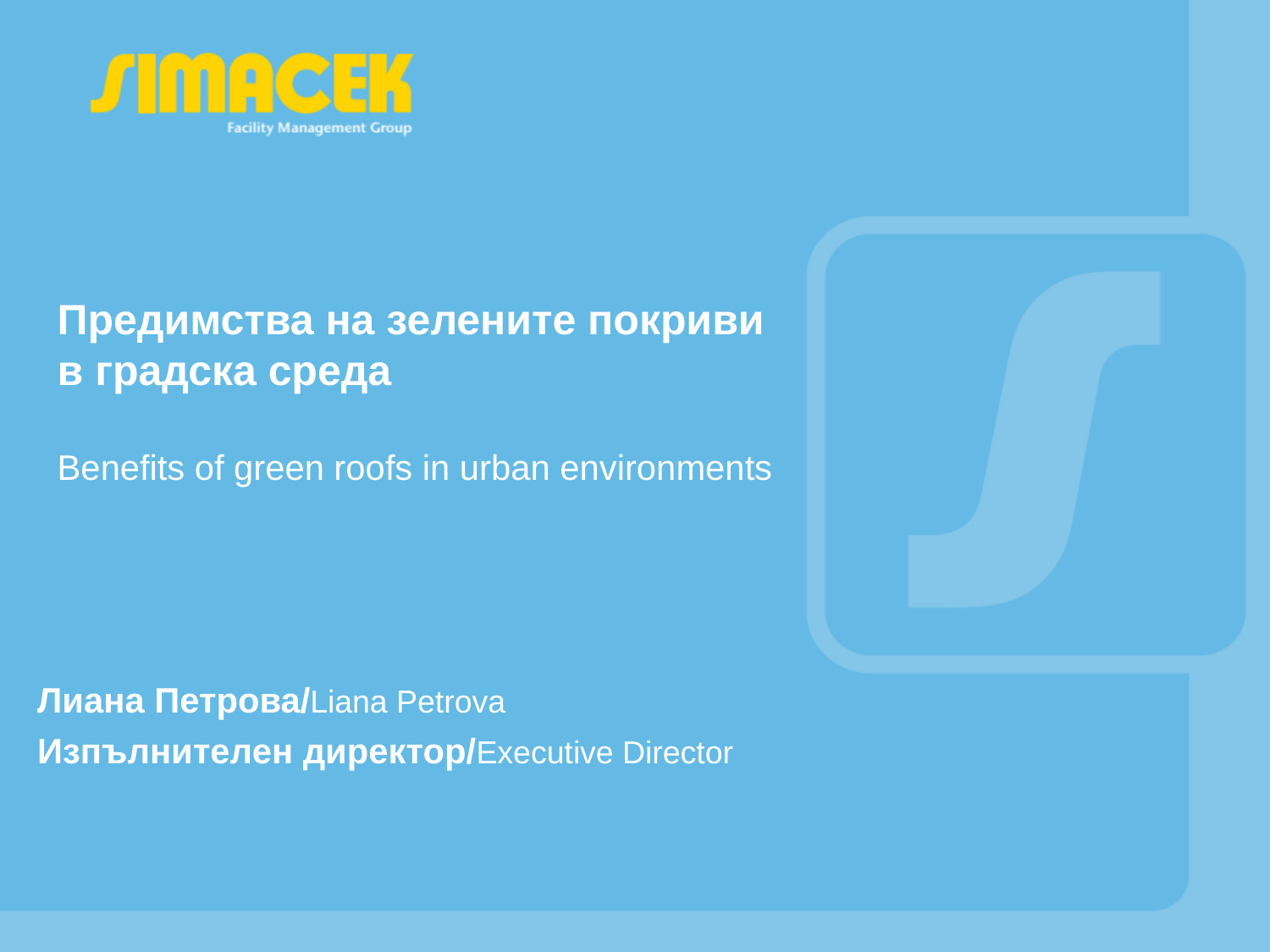

Предимства на зелените покриви
в градска среда
Benefits of green roofs in urban environments

Лиана Петрова/Liana Petrova
Изпълнителен директор/Executive Director